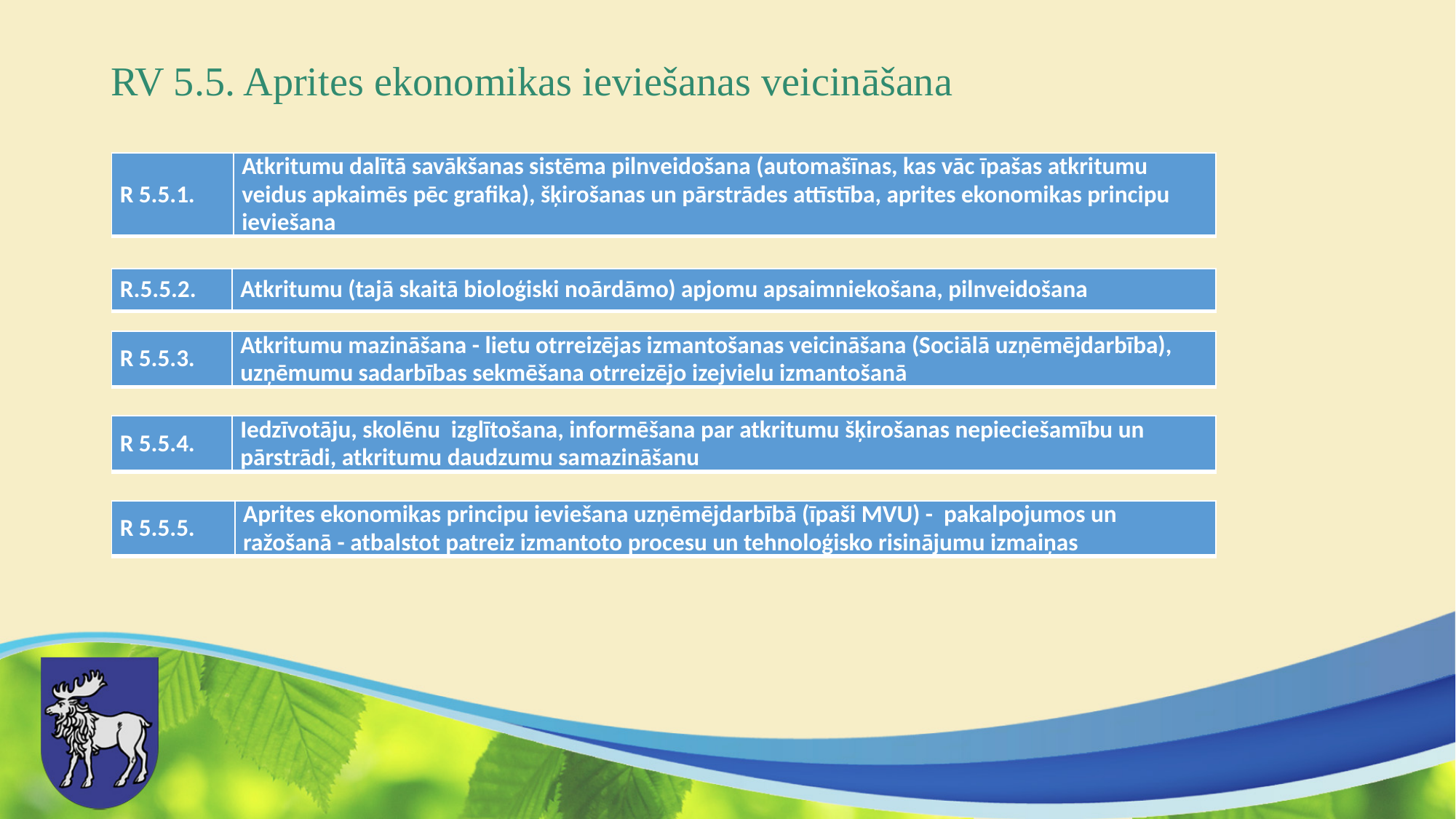

# RV 5.5. Aprites ekonomikas ieviešanas veicināšana
| R 5.5.1. | Atkritumu dalītā savākšanas sistēma pilnveidošana (automašīnas, kas vāc īpašas atkritumu veidus apkaimēs pēc grafika), šķirošanas un pārstrādes attīstība, aprites ekonomikas principu ieviešana |
| --- | --- |
| R.5.5.2. | Atkritumu (tajā skaitā bioloģiski noārdāmo) apjomu apsaimniekošana, pilnveidošana |
| --- | --- |
| R 5.5.3. | Atkritumu mazināšana - lietu otrreizējas izmantošanas veicināšana (Sociālā uzņēmējdarbība), uzņēmumu sadarbības sekmēšana otrreizējo izejvielu izmantošanā |
| --- | --- |
| R 5.5.4. | Iedzīvotāju, skolēnu izglītošana, informēšana par atkritumu šķirošanas nepieciešamību un pārstrādi, atkritumu daudzumu samazināšanu |
| --- | --- |
| R 5.5.5. | Aprites ekonomikas principu ieviešana uzņēmējdarbībā (īpaši MVU) - pakalpojumos un ražošanā - atbalstot patreiz izmantoto procesu un tehnoloģisko risinājumu izmaiņas |
| --- | --- |